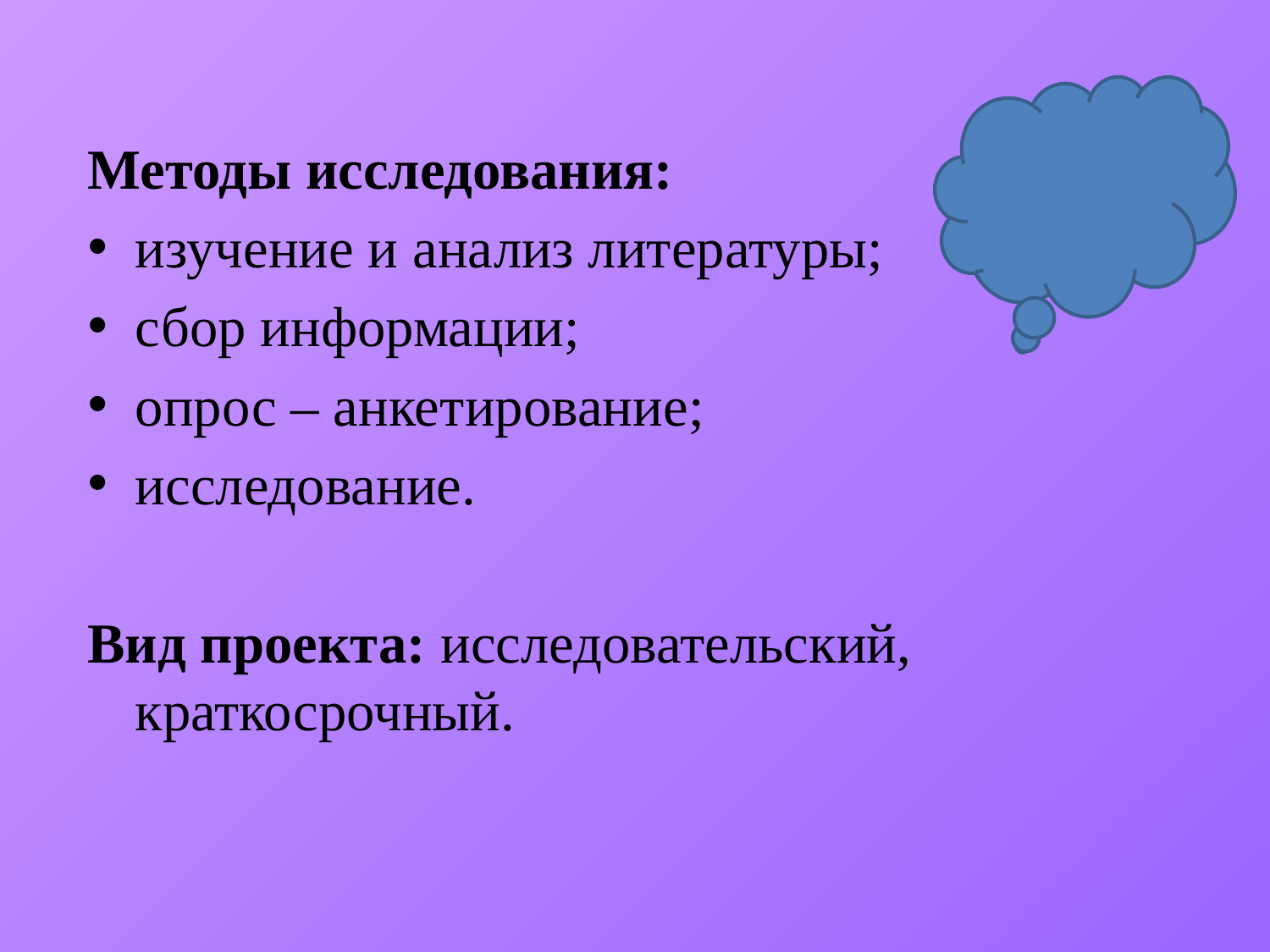

#

Методы исследования:
изучение и анализ литературы;
сбор информации;
опрос – анкетирование;
исследование.

Вид проекта: исследовательский, краткосрочный.